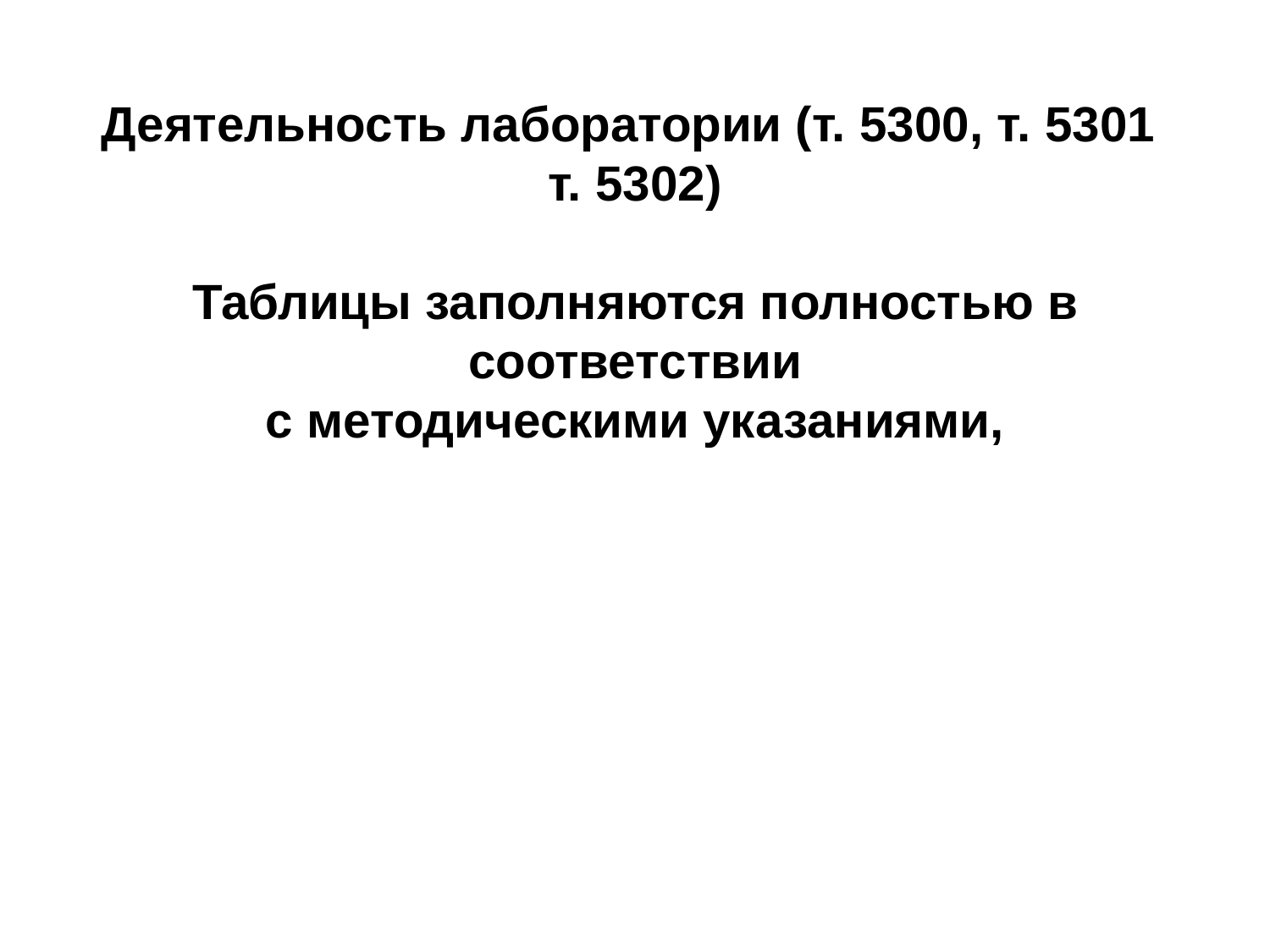

Деятельность лаборатории (т. 5300, т. 5301  т. 5302)

Таблицы заполняются полностью в соответствии
с методическими указаниями,